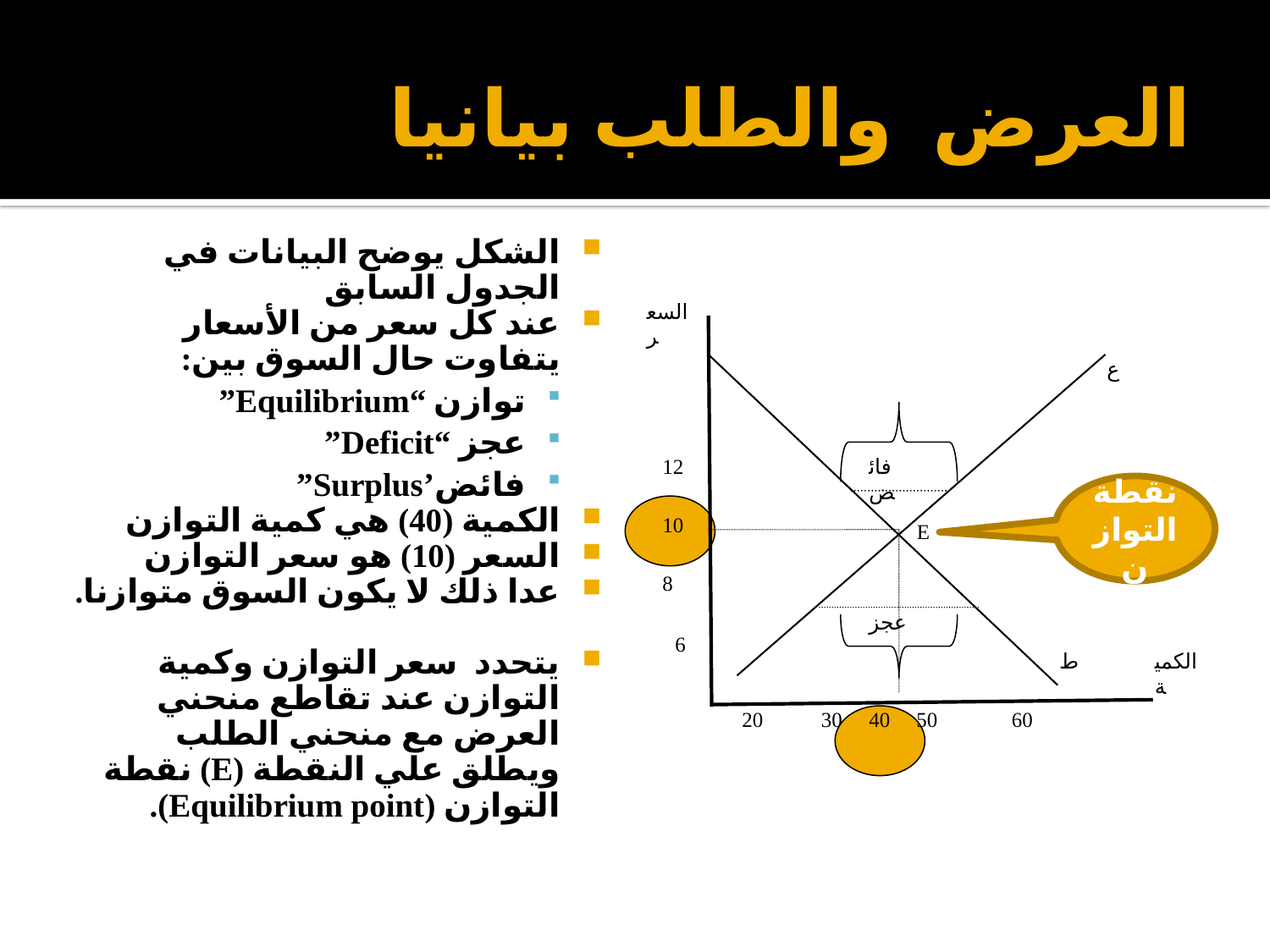

# العرض  والطلب بيانيا
الشكل يوضح البيانات في الجدول السابق
عند كل سعر من الأسعار يتفاوت حال السوق بين:
توازن “Equilibrium”
عجز “Deficit”
فائض’Surplus”
الكمية (40) هي كمية التوازن
السعر (10) هو سعر التوازن
عدا ذلك لا يكون السوق متوازنا.

يتحدد  سعر التوازن وكمية التوازن عند تقاطع منحني العرض مع منحني الطلب ويطلق علي النقطة (E) نقطة التوازن (Equilibrium point).

السعر

ع

12

10

8

6
ط
الكمية

20
30
40
50
60
E
فائض
عجز
نقطة التوازن